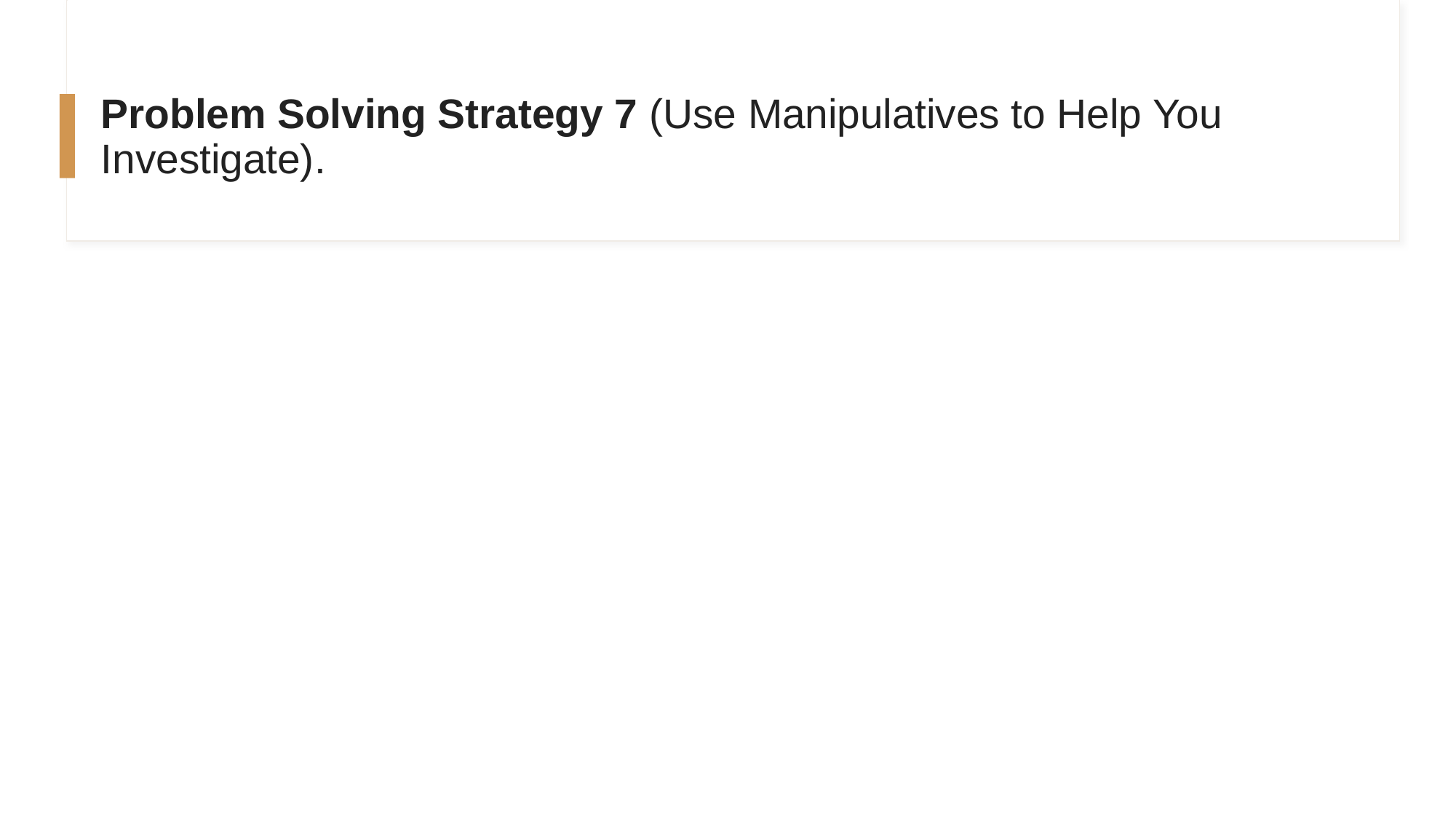

# Problem Solving Strategy 7 (Use Manipulatives to Help You Investigate).